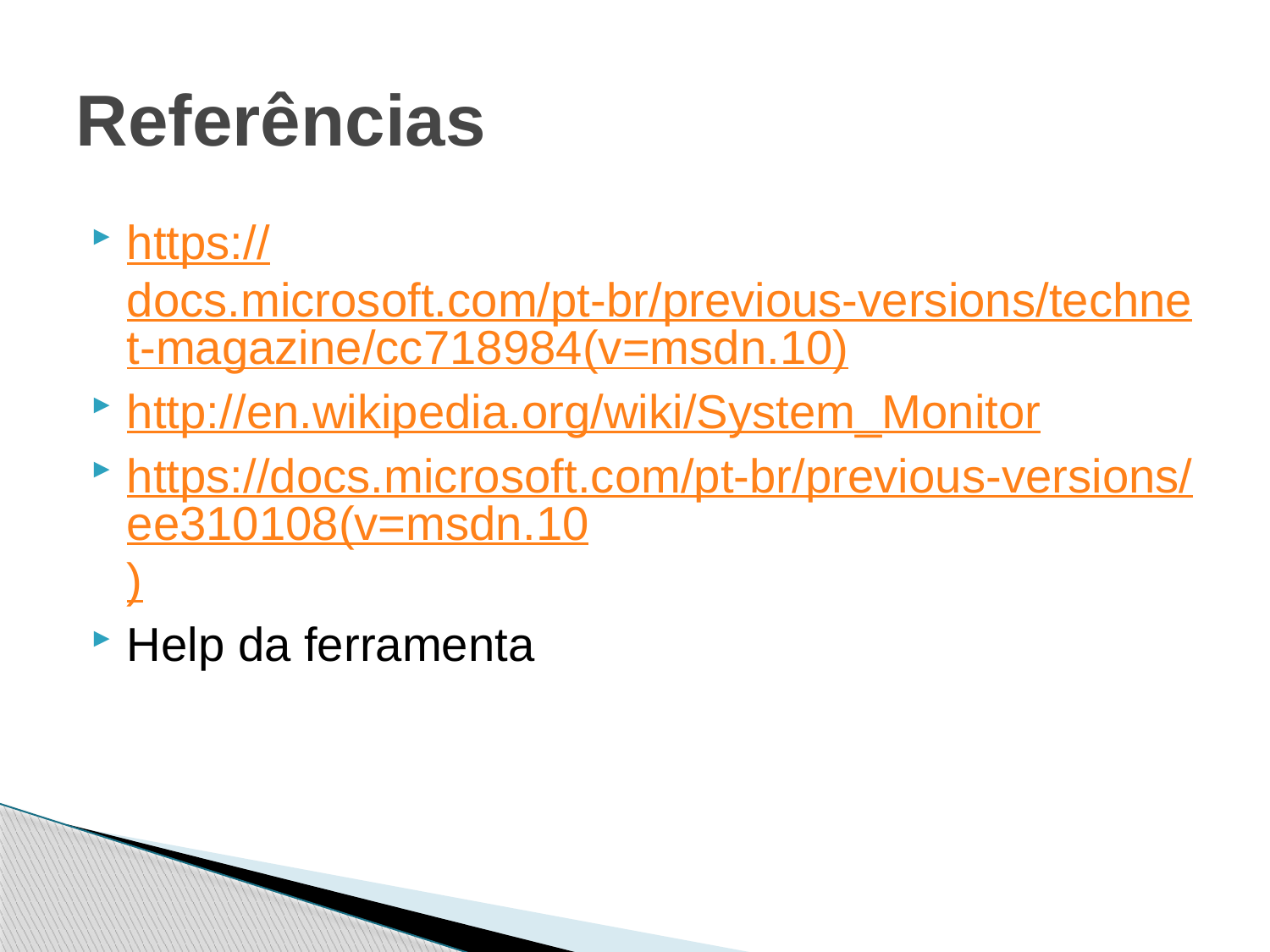

# Referências
https://docs.microsoft.com/pt-br/previous-versions/technet-magazine/cc718984(v=msdn.10)
http://en.wikipedia.org/wiki/System_Monitor
https://docs.microsoft.com/pt-br/previous-versions/ee310108(v=msdn.10)
Help da ferramenta